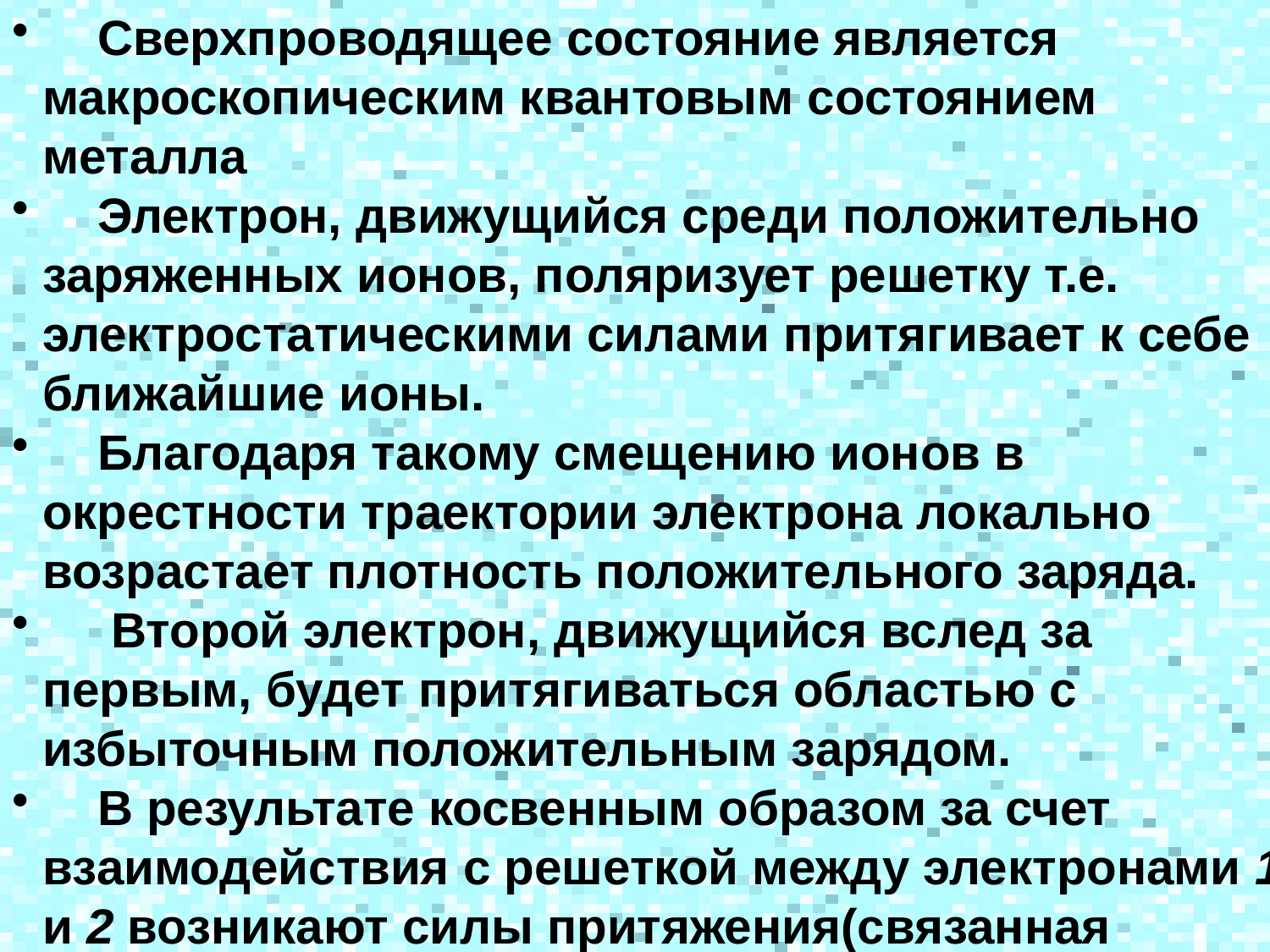

Сверхпроводящее состояние является макроскопическим квантовым состоянием металла
    Электрон, движущийся среди положительно заряженных ионов, поляризует решетку т.е. электростатическими силами притягивает к себе ближайшие ионы.
    Благодаря такому смещению ионов в окрестности траектории электрона локально возрастает плотность положительного заряда.
     Второй электрон, движущийся вслед за первым, будет притягиваться областью с избыточным положительным зарядом.
    В результате косвенным образом за счет взаимодействия с решеткой между электронами 1 и 2 возникают силы притяжения(связанная куперовская пара).